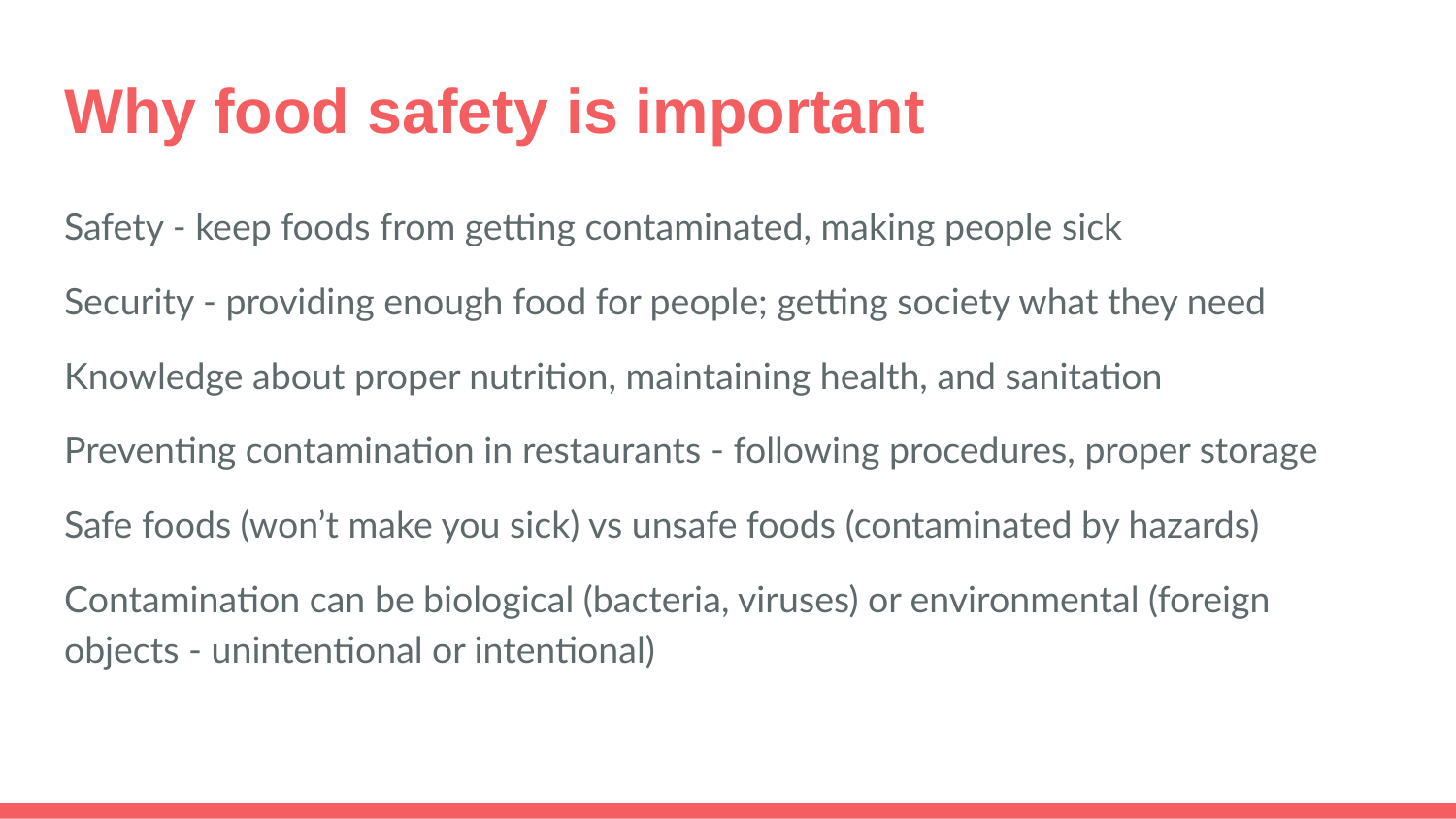

# Why food safety is important
Safety - keep foods from getting contaminated, making people sick
Security - providing enough food for people; getting society what they need
Knowledge about proper nutrition, maintaining health, and sanitation
Preventing contamination in restaurants - following procedures, proper storage
Safe foods (won’t make you sick) vs unsafe foods (contaminated by hazards)
Contamination can be biological (bacteria, viruses) or environmental (foreign objects - unintentional or intentional)